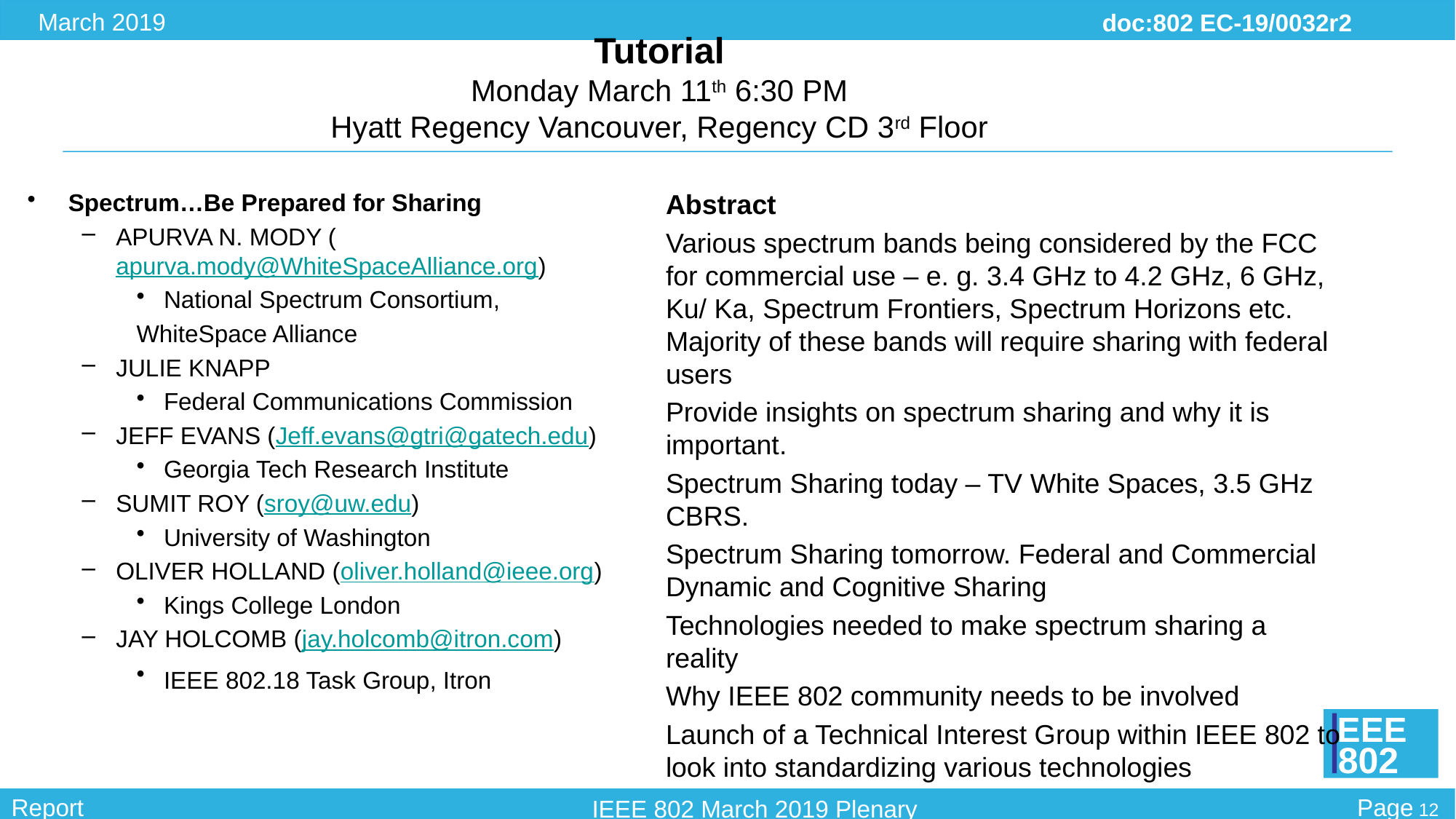

# Tutorial Monday March 11th 6:30 PM Hyatt Regency Vancouver, Regency CD 3rd Floor
Spectrum…Be Prepared for Sharing
APURVA N. MODY (apurva.mody@WhiteSpaceAlliance.org)
National Spectrum Consortium,
WhiteSpace Alliance
JULIE KNAPP
Federal Communications Commission
JEFF EVANS (Jeff.evans@gtri@gatech.edu)
Georgia Tech Research Institute
SUMIT ROY (sroy@uw.edu)
University of Washington
OLIVER HOLLAND (oliver.holland@ieee.org)
Kings College London
JAY HOLCOMB (jay.holcomb@itron.com)
IEEE 802.18 Task Group, Itron

Abstract
Various spectrum bands being considered by the FCC for commercial use – e. g. 3.4 GHz to 4.2 GHz, 6 GHz,  Ku/ Ka, Spectrum Frontiers, Spectrum Horizons etc. Majority of these bands will require sharing with federal users
Provide insights on spectrum sharing and why it is important.
Spectrum Sharing today – TV White Spaces, 3.5 GHz CBRS.
Spectrum Sharing tomorrow. Federal and Commercial Dynamic and Cognitive Sharing
Technologies needed to make spectrum sharing a reality
Why IEEE 802 community needs to be involved
Launch of a Technical Interest Group within IEEE 802 to look into standardizing various technologies